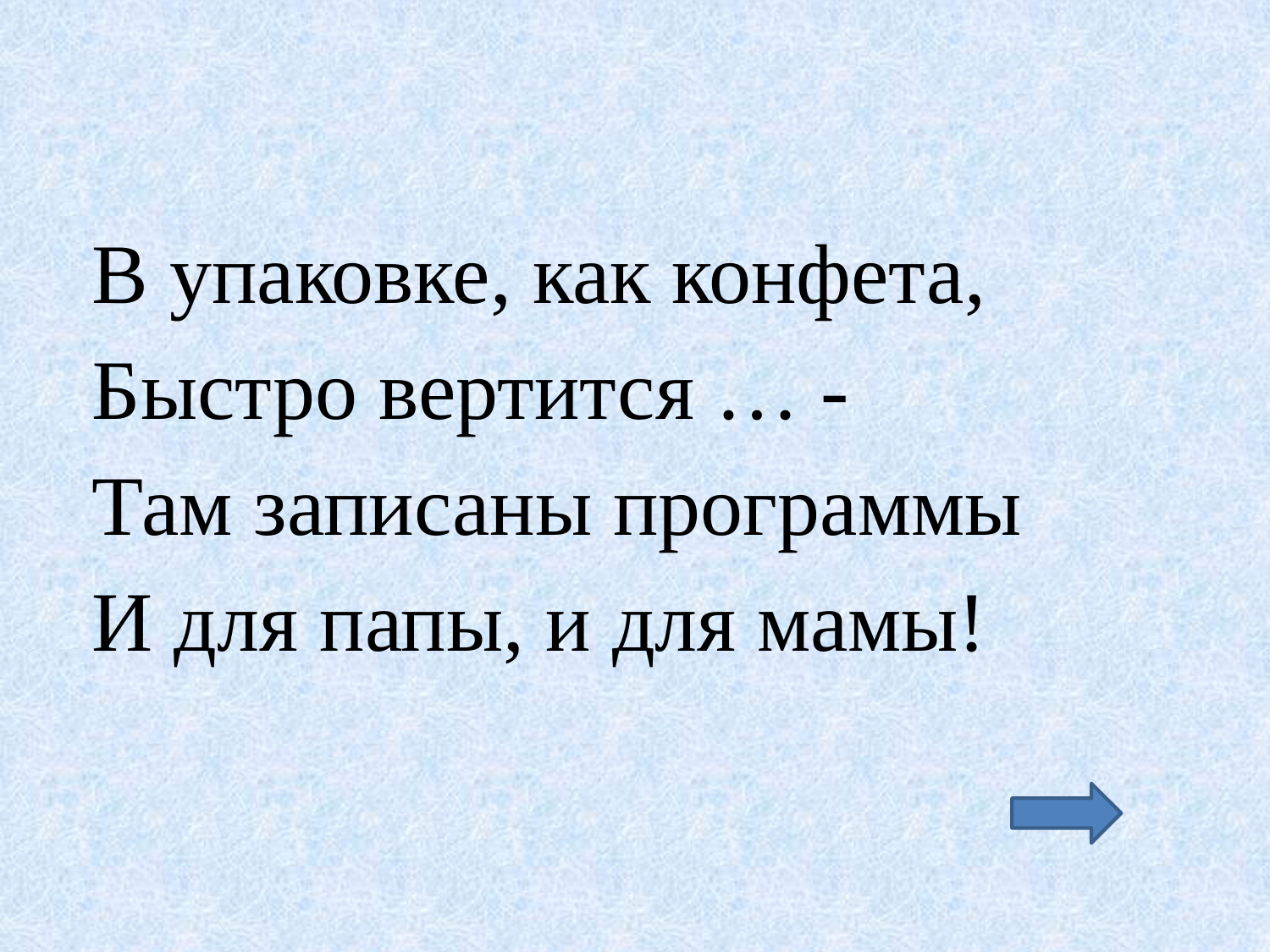

# В упаковке, как конфета, Быстро вертится … - Там записаны программы И для папы, и для мамы!